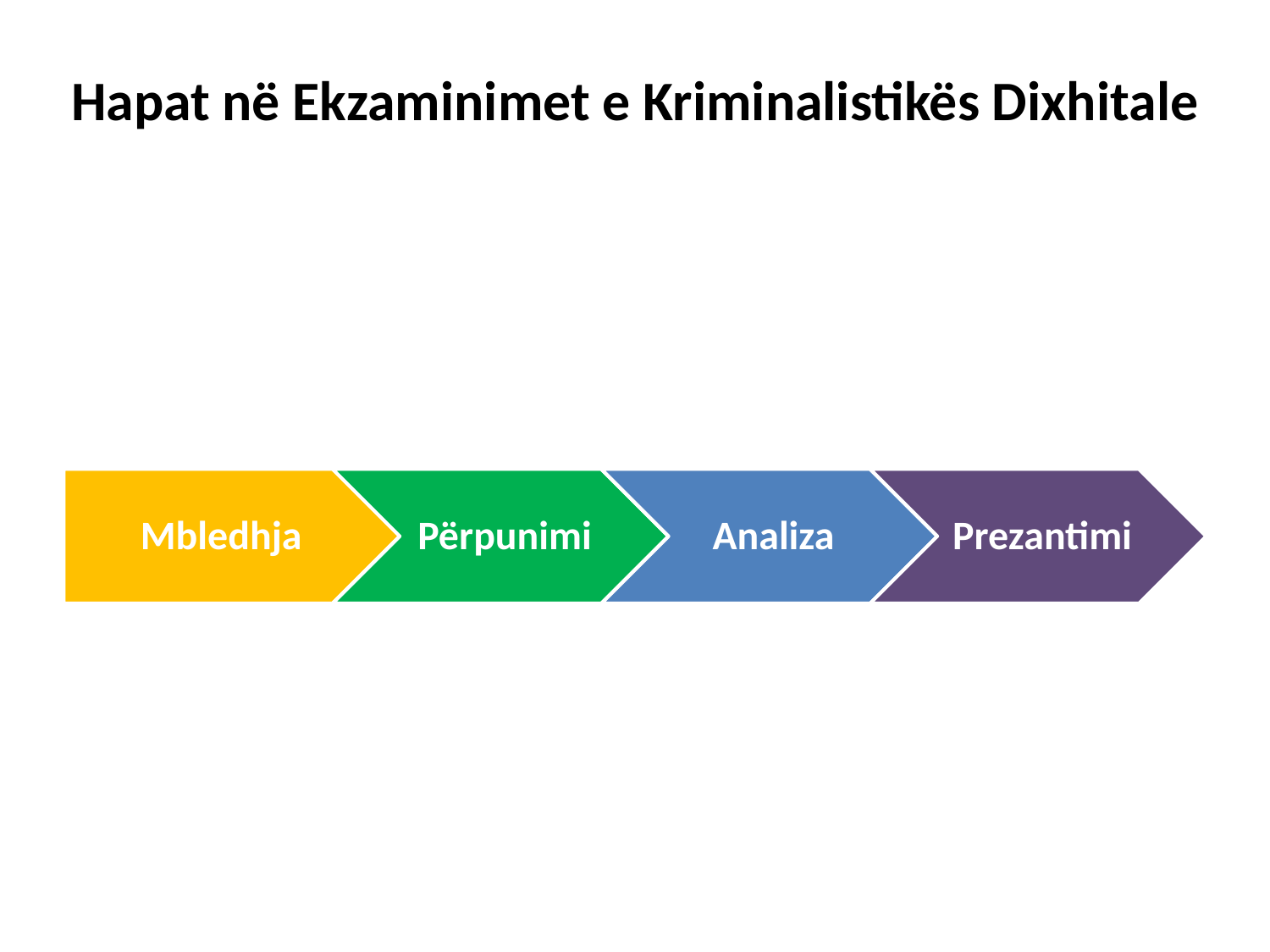

# Hapat në Ekzaminimet e Kriminalistikës Dixhitale
Mbledhja
Përpunimi
Analiza
Prezantimi